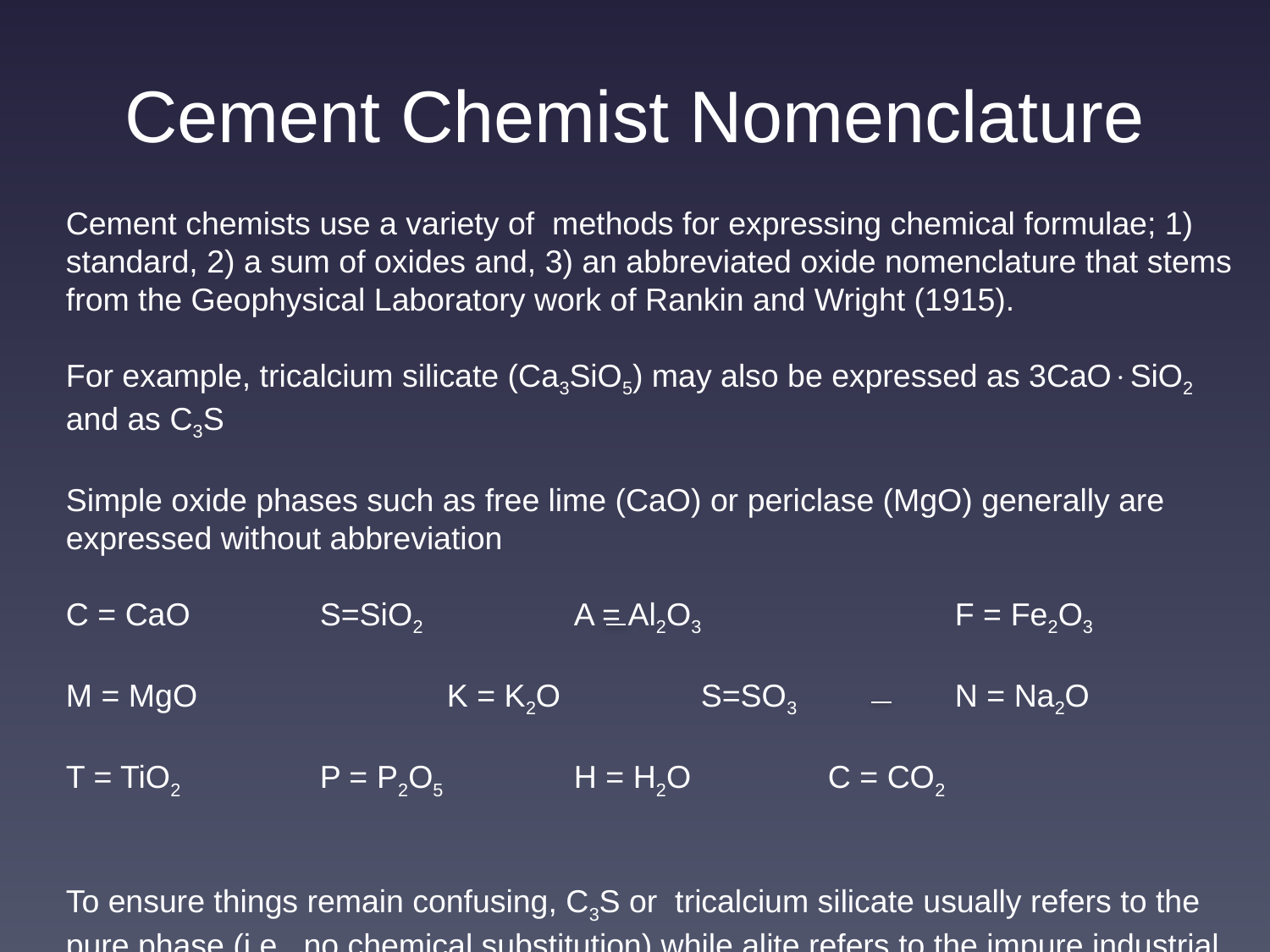

# Cement Chemist Nomenclature
Cement chemists use a variety of  methods for expressing chemical formulae; 1) standard, 2) a sum of oxides and, 3) an abbreviated oxide nomenclature that stems from the Geophysical Laboratory work of Rankin and Wright (1915).

For example, tricalcium silicate (Ca3SiO5) may also be expressed as 3CaO⋅SiO2 and as C3S

Simple oxide phases such as free lime (CaO) or periclase (MgO) generally are expressed without abbreviation

C = CaO		S=SiO2		A = Al2O3		F = Fe2O3

M = MgO		K = K2O		S=SO3		N = Na2O

T = TiO2		P = P2O5		H = H2O		C = CO2

To ensure things remain confusing, C3S or  tricalcium silicate usually refers to the pure phase (i.e., no chemical substitution) while alite refers to the impure industrial products.  This convention is often not followed and the names are used inter-changably